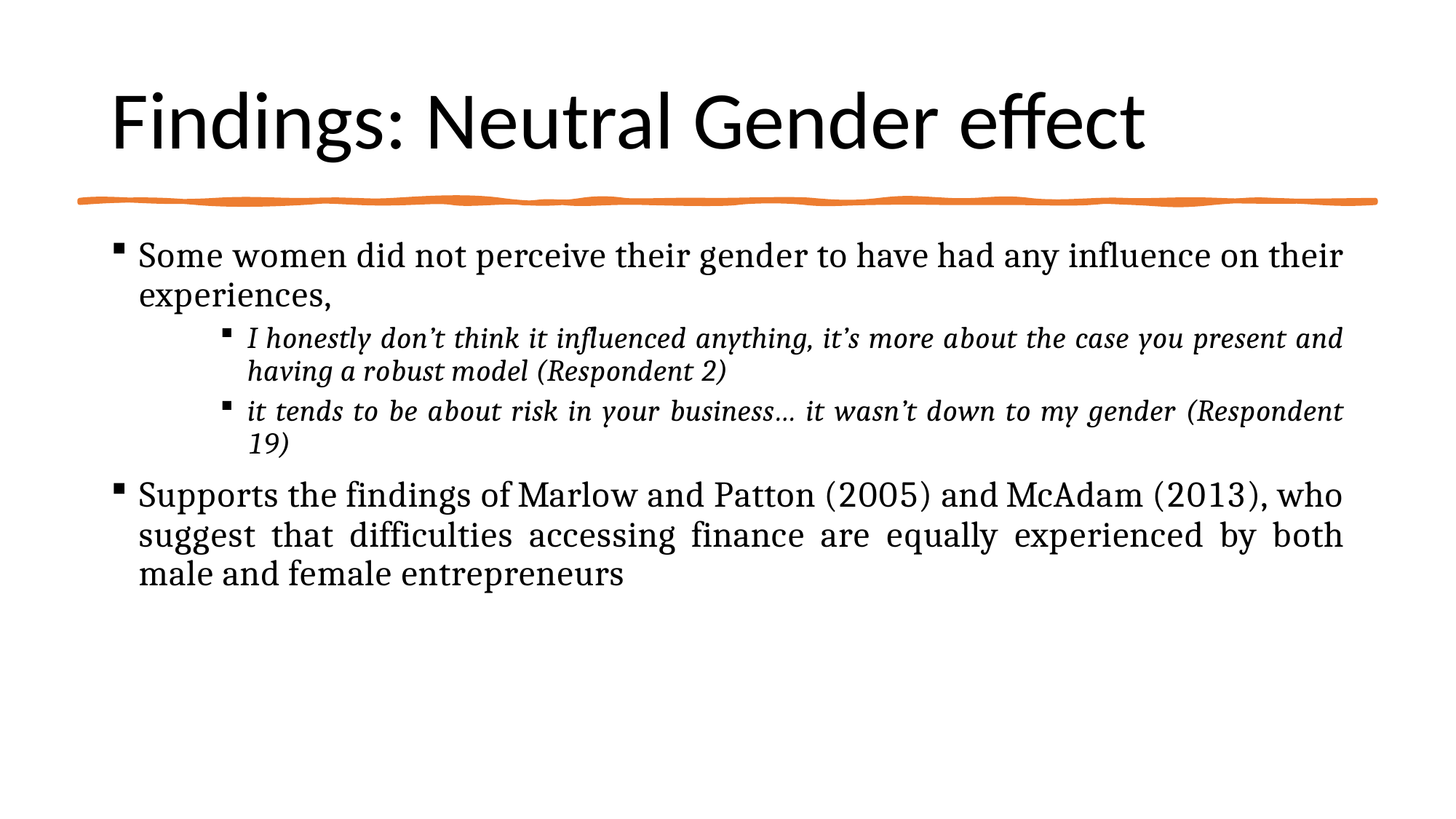

# Findings: Neutral Gender effect

Some women did not perceive their gender to have had any influence on their experiences,
I honestly don’t think it influenced anything, it’s more about the case you present and having a robust model (Respondent 2)
it tends to be about risk in your business… it wasn’t down to my gender (Respondent 19)
Supports the findings of Marlow and Patton (2005) and McAdam (2013), who suggest that difficulties accessing finance are equally experienced by both male and female entrepreneurs